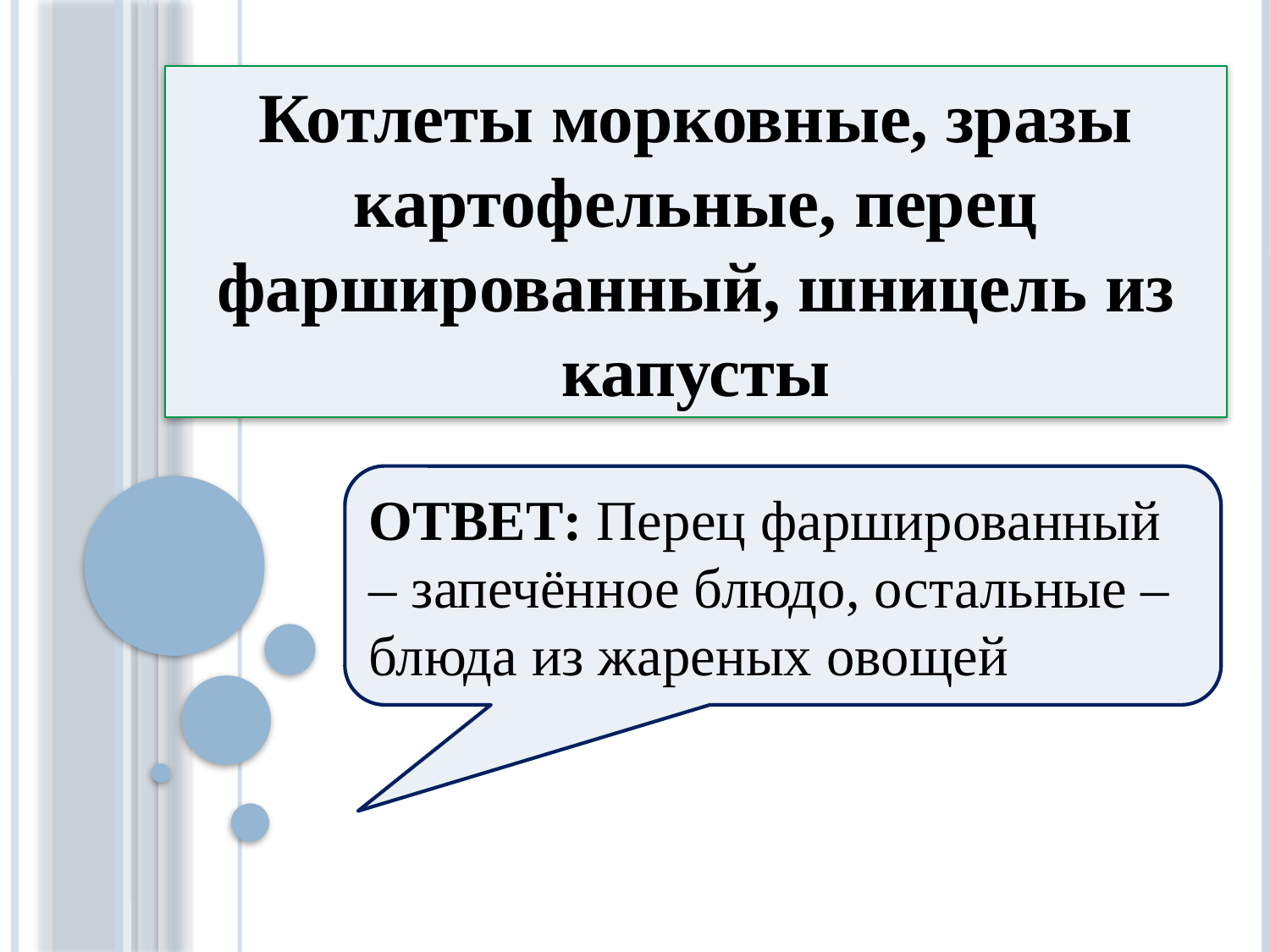

Котлеты морковные, зразы картофельные, перец фаршированный, шницель из капусты
ОТВЕТ: Перец фаршированный – запечённое блюдо, остальные – блюда из жареных овощей